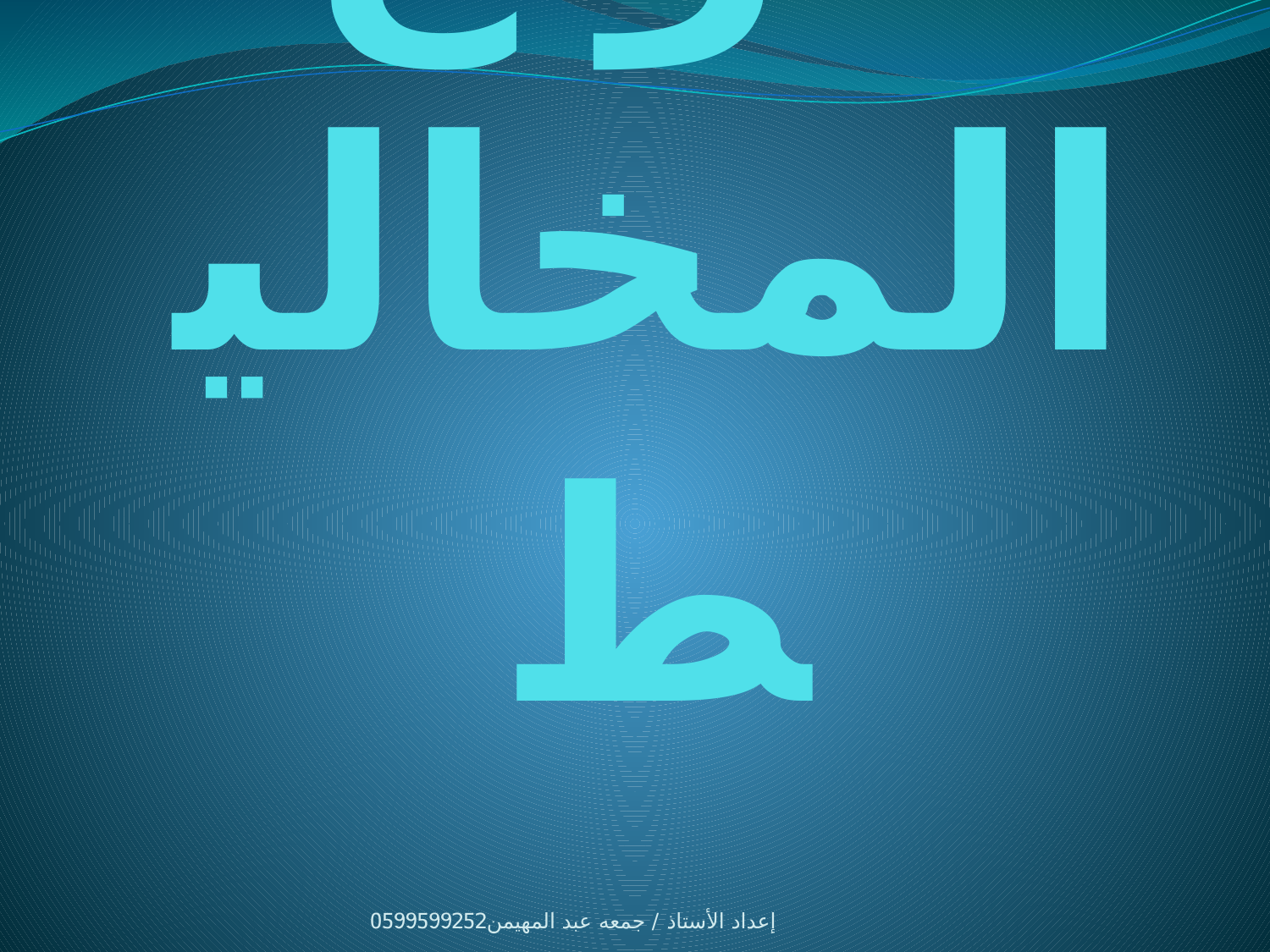

# أنواع المخاليط
إعداد الأستاذ / جمعه عبد المهيمن0599599252